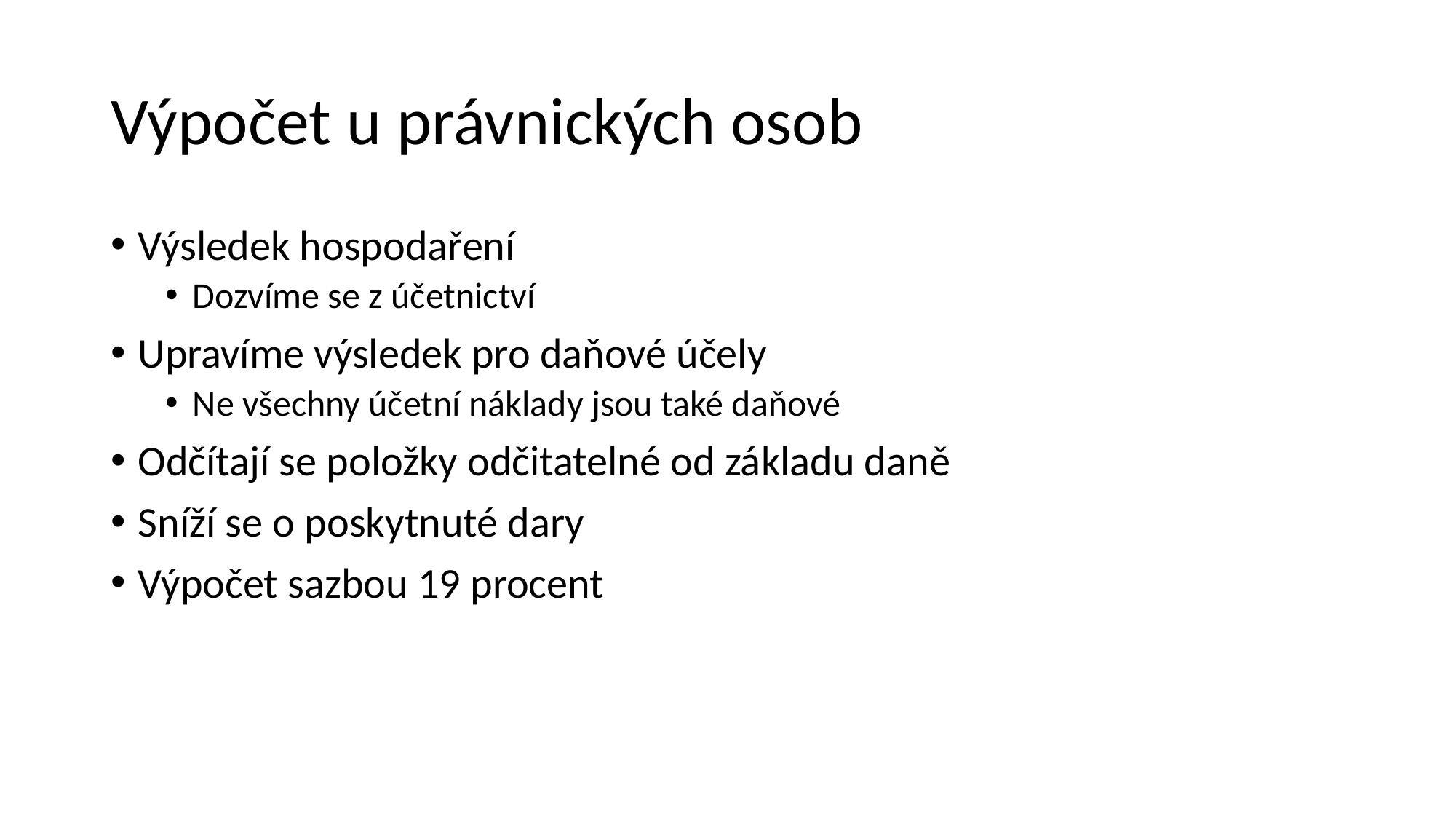

# Výpočet u právnických osob
Výsledek hospodaření
Dozvíme se z účetnictví
Upravíme výsledek pro daňové účely
Ne všechny účetní náklady jsou také daňové
Odčítají se položky odčitatelné od základu daně
Sníží se o poskytnuté dary
Výpočet sazbou 19 procent